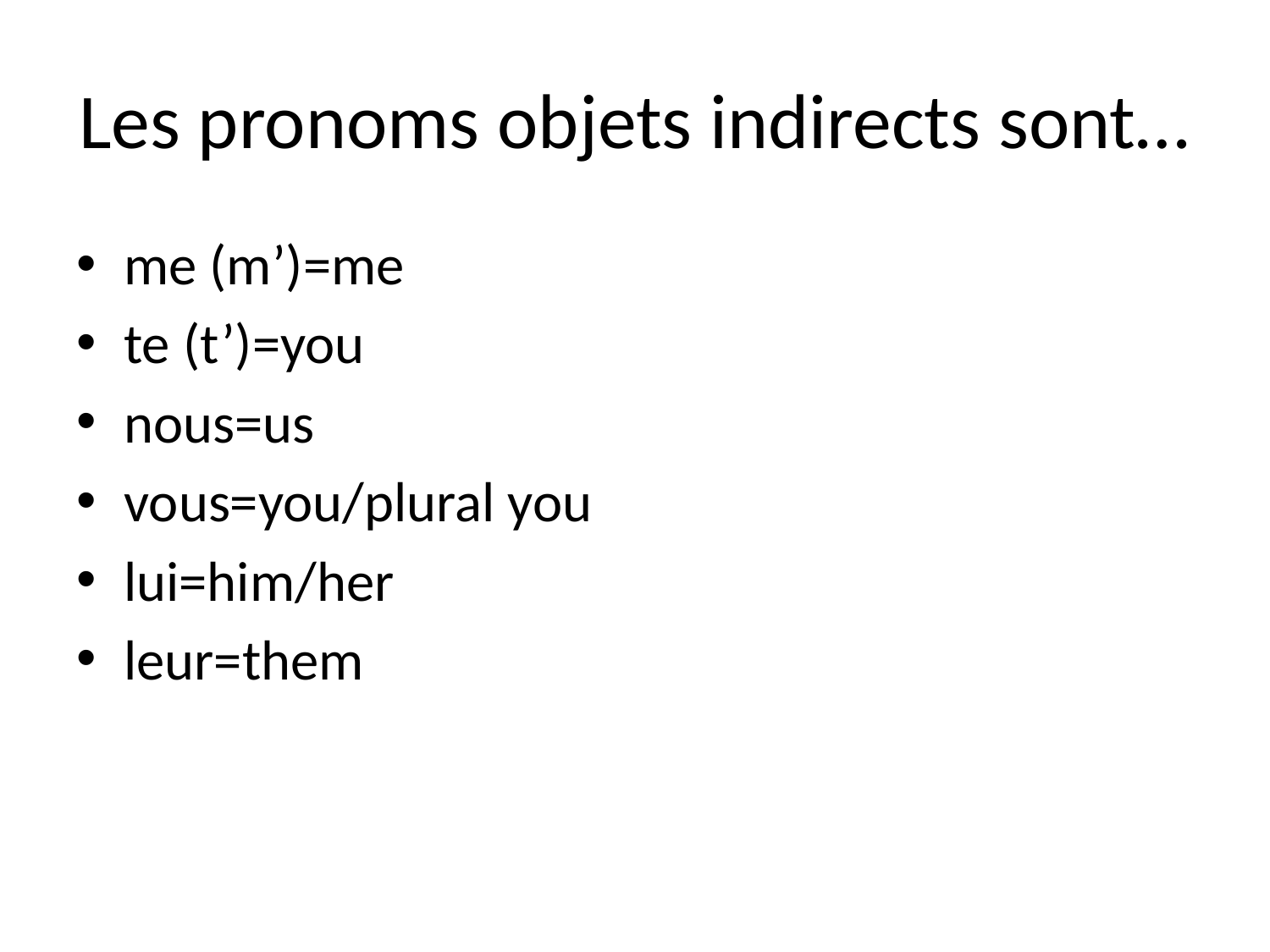

# Les pronoms objets indirects sont…
me (m’)=me
te (t’)=you
nous=us
vous=you/plural you
lui=him/her
leur=them